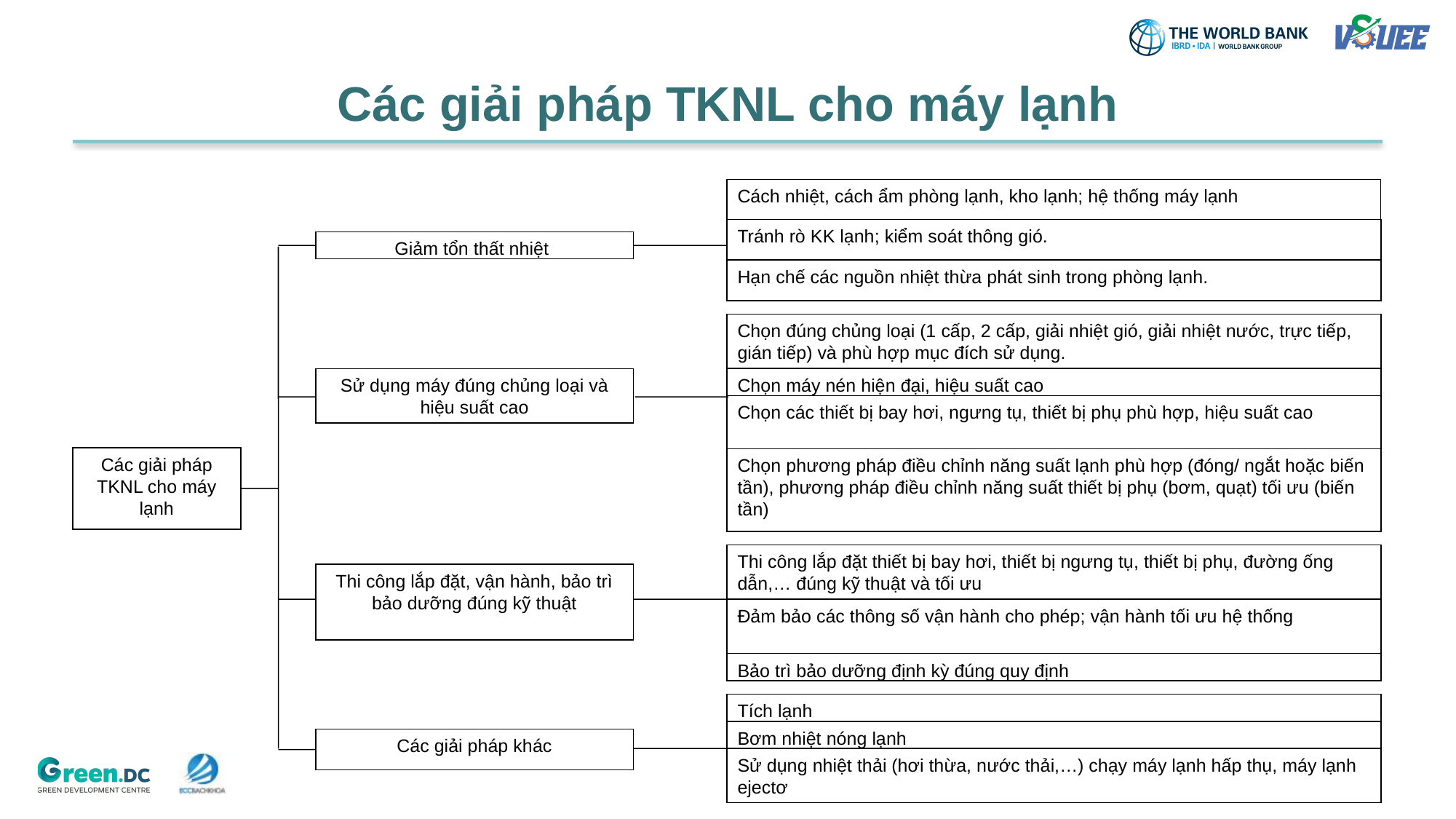

# Các giải pháp TKNL cho máy lạnh
Cách nhiệt, cách ẩm phòng lạnh, kho lạnh; hệ thống máy lạnh
Tránh rò KK lạnh; kiểm soát thông gió.
Giảm tổn thất nhiệt

Hạn chế các nguồn nhiệt thừa phát sinh trong phòng lạnh.
Chọn đúng chủng loại (1 cấp, 2 cấp, giải nhiệt gió, giải nhiệt nước, trực tiếp, gián tiếp) và phù hợp mục đích sử dụng.
Chọn máy nén hiện đại, hiệu suất cao
Sử dụng máy đúng chủng loại và hiệu suất cao
Chọn các thiết bị bay hơi, ngưng tụ, thiết bị phụ phù hợp, hiệu suất cao

Các giải pháp TKNL cho máy lạnh
Chọn phương pháp điều chỉnh năng suất lạnh phù hợp (đóng/ ngắt hoặc biến tần), phương pháp điều chỉnh năng suất thiết bị phụ (bơm, quạt) tối ưu (biến tần)

Thi công lắp đặt thiết bị bay hơi, thiết bị ngưng tụ, thiết bị phụ, đường ống dẫn,… đúng kỹ thuật và tối ưu
Thi công lắp đặt, vận hành, bảo trì bảo dưỡng đúng kỹ thuật

Đảm bảo các thông số vận hành cho phép; vận hành tối ưu hệ thống
Bảo trì bảo dưỡng định kỳ đúng quy định
Tích lạnh
Bơm nhiệt nóng lạnh
Các giải pháp khác

Sử dụng nhiệt thải (hơi thừa, nước thải,…) chạy máy lạnh hấp thụ, máy lạnh ejectơ